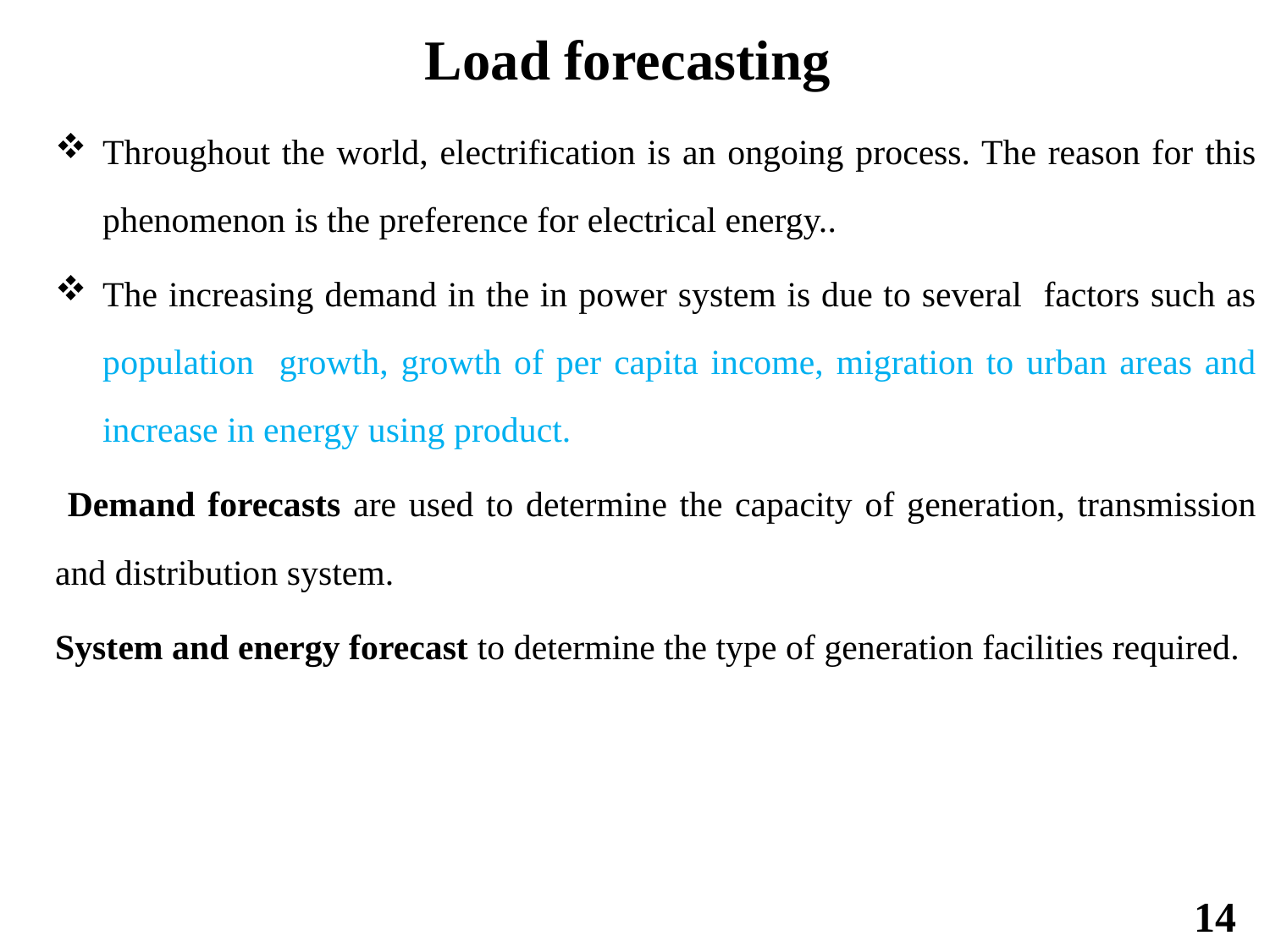

# Load forecasting
Throughout the world, electrification is an ongoing process. The reason for this phenomenon is the preference for electrical energy..
The increasing demand in the in power system is due to several  factors such as population  growth, growth of per capita income, migration to urban areas and increase in energy using product.
 Demand forecasts are used to determine the capacity of generation, transmission and distribution system.
System and energy forecast to determine the type of generation facilities required.
14